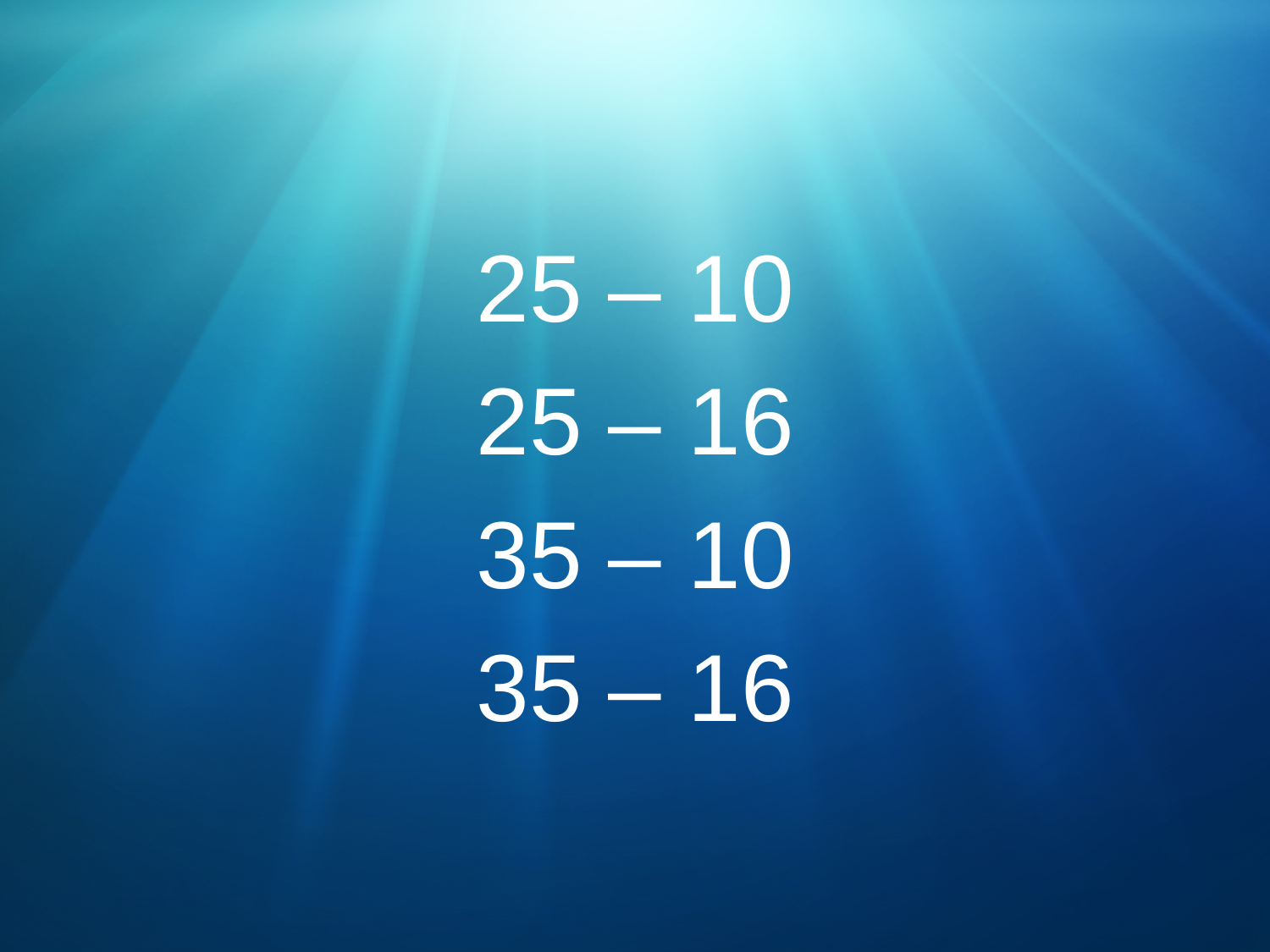

25 – 10
25 – 16
35 – 10
35 – 16